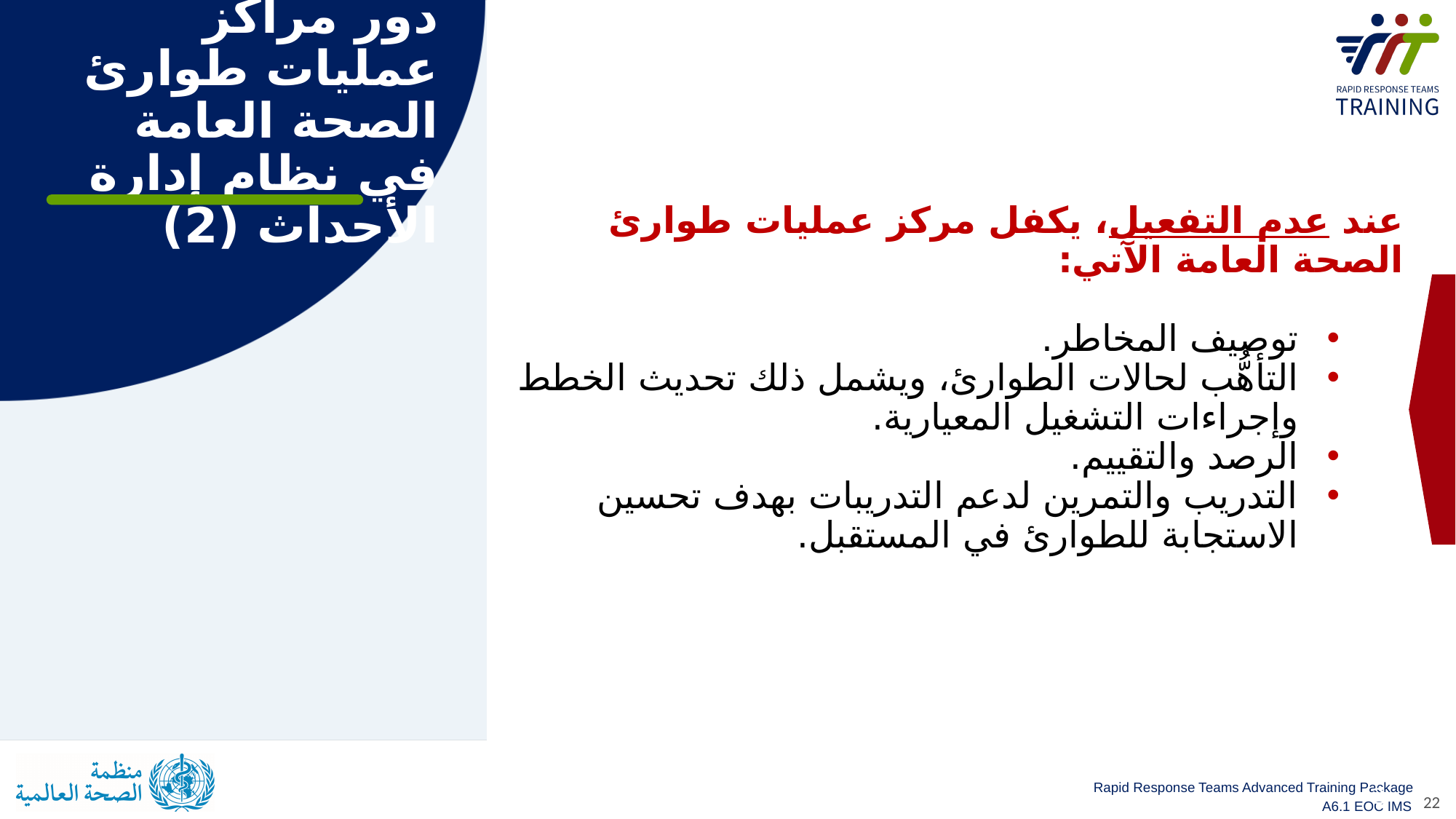

# دور مراكز عمليات طوارئ الصحة العامة في نظام إدارة الأحداث (2)

عند عدم التفعيل، يكفل مركز عمليات طوارئ الصحة العامة الآتي:

توصيف المخاطر.
التأهُّب لحالات الطوارئ، ويشمل ذلك تحديث الخطط وإجراءات التشغيل المعيارية.
الرصد والتقييم.
التدريب والتمرين لدعم التدريبات بهدف تحسين الاستجابة للطوارئ في المستقبل.

22